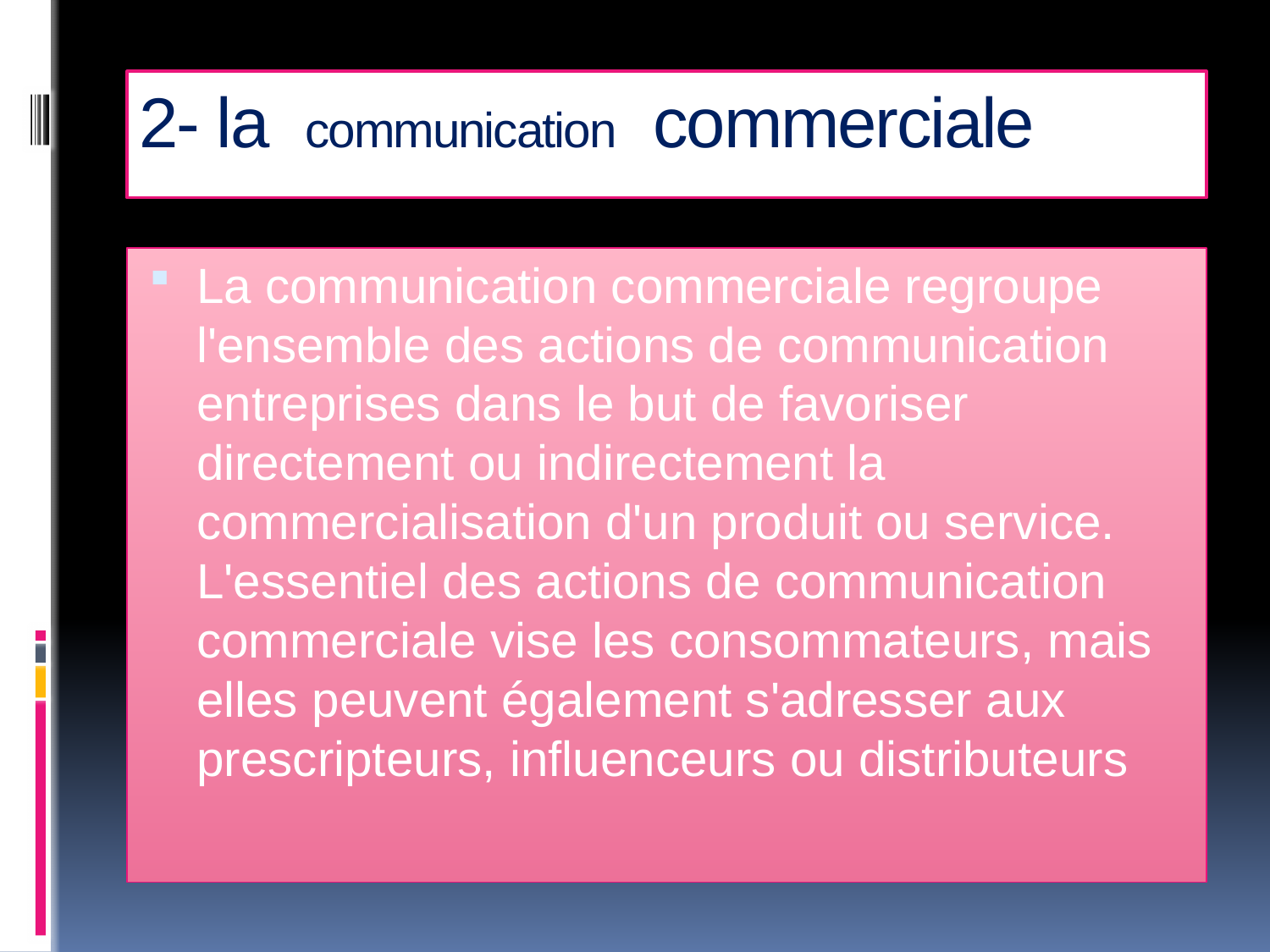

# 2- la  communication  commerciale
La communication commerciale regroupe l'ensemble des actions de communication entreprises dans le but de favoriser directement ou indirectement la commercialisation d'un produit ou service.
L'essentiel des actions de communication commerciale vise les consommateurs, mais elles peuvent également s'adresser aux prescripteurs, influenceurs ou distributeurs